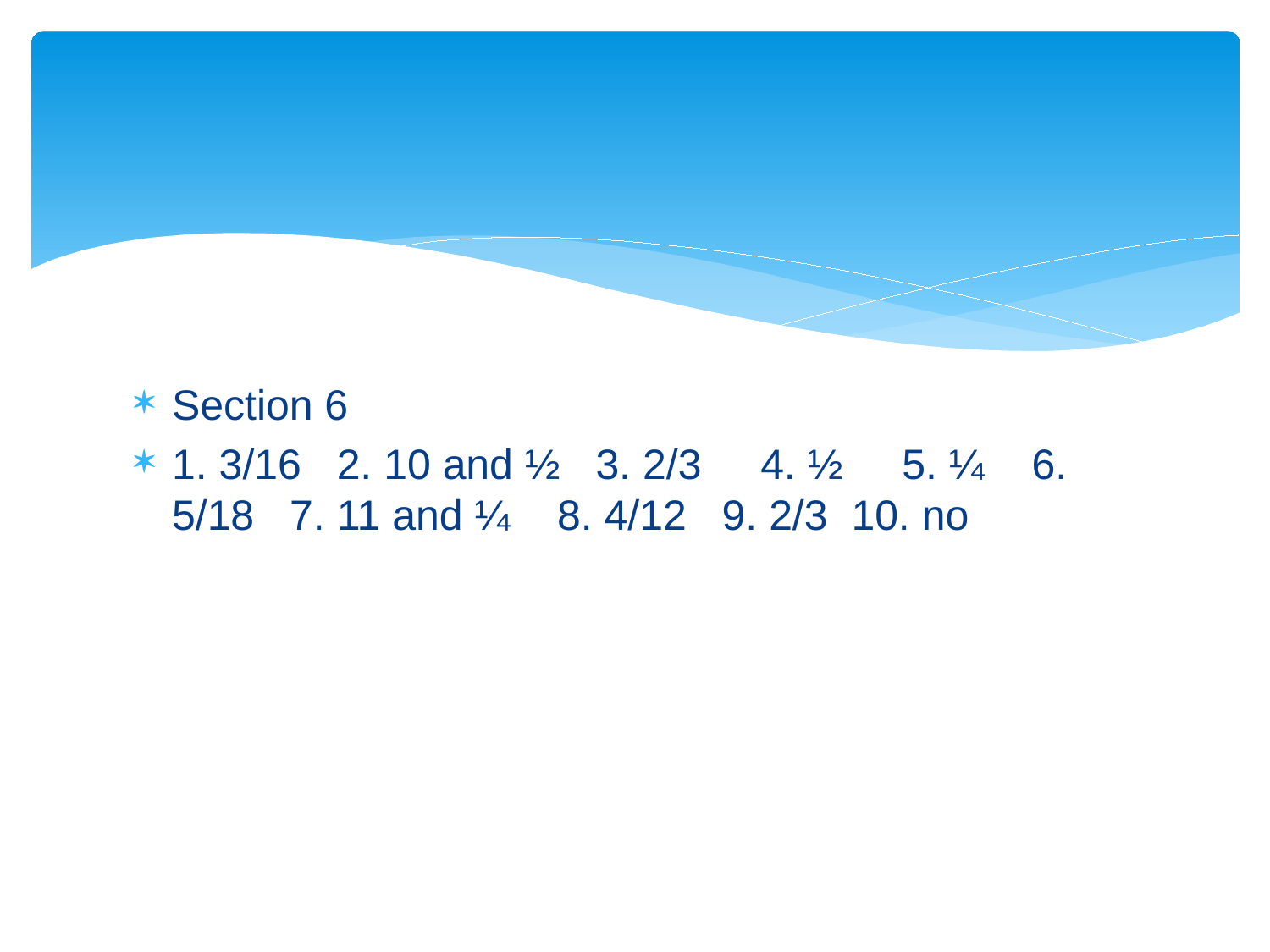

#
Section 6
1. 3/16   2. 10 and ½   3. 2/3     4. ½     5. ¼    6. 5/18   7. 11 and ¼    8. 4/12   9. 2/3  10. no